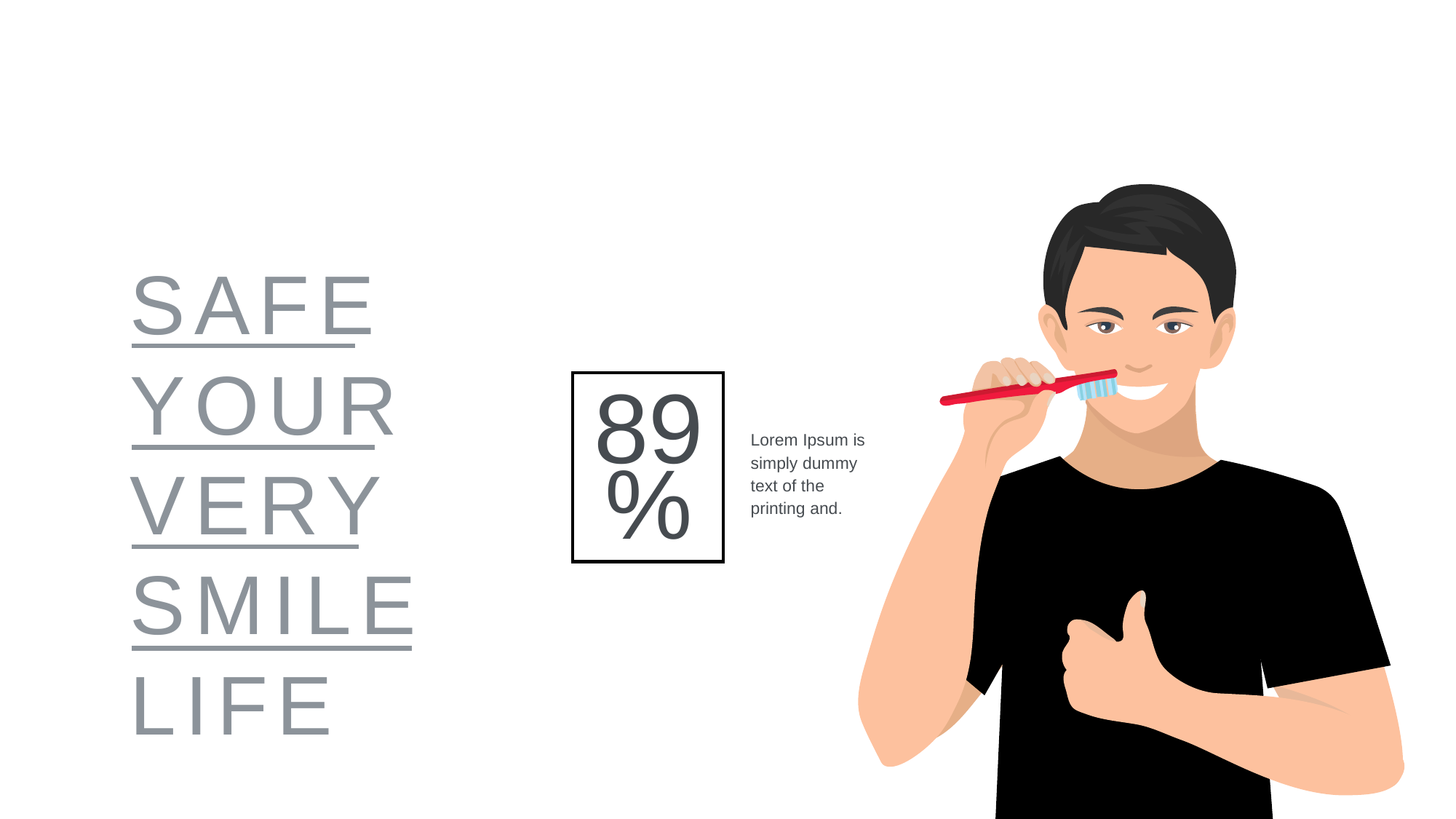

SAFE
YOUR
VERY
SMILE
LIFE

89%
Lorem Ipsum is simply dummy text of the printing and.